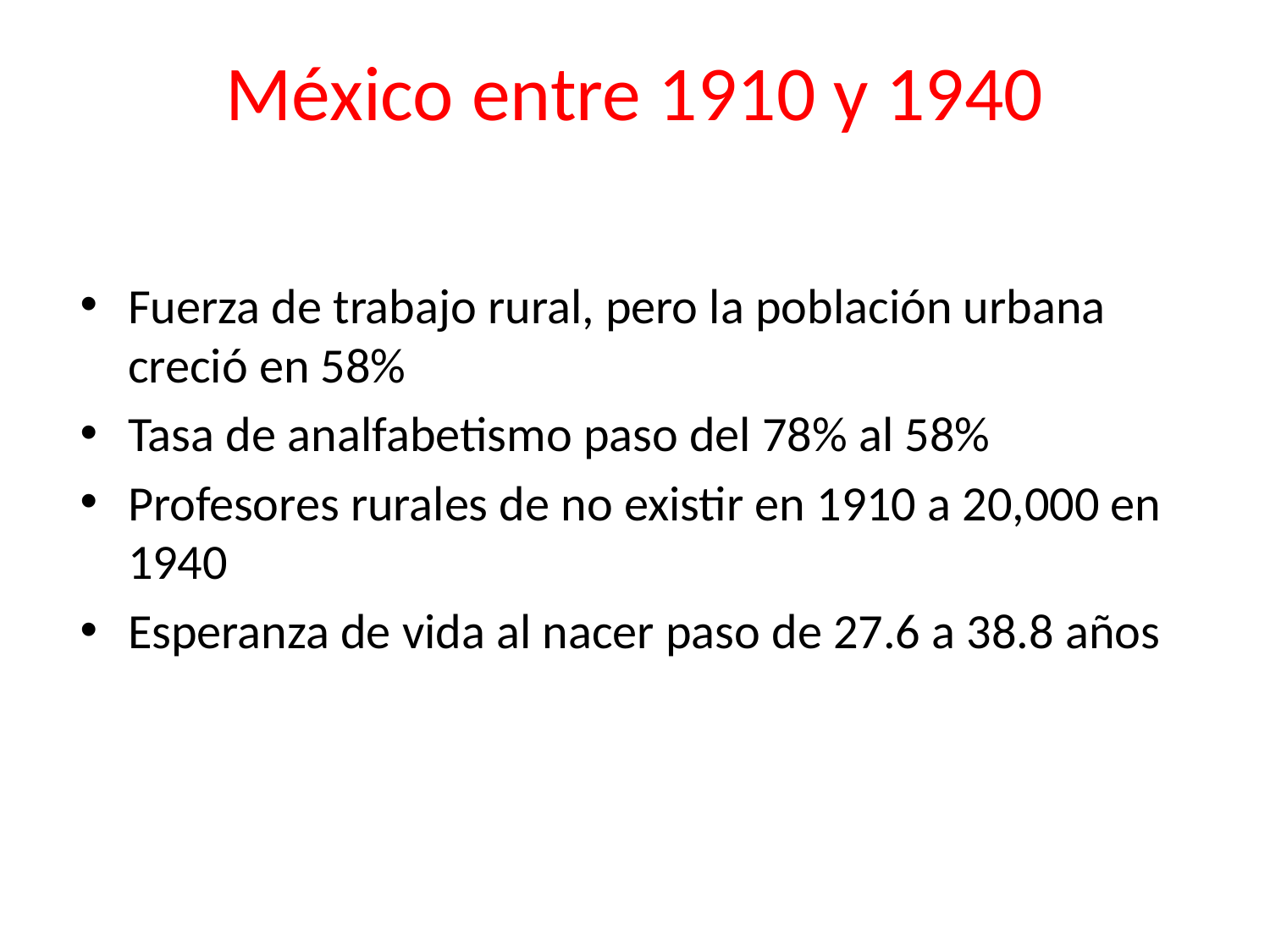

# México entre 1910 y 1940
Fuerza de trabajo rural, pero la población urbana creció en 58%
Tasa de analfabetismo paso del 78% al 58%
Profesores rurales de no existir en 1910 a 20,000 en 1940
Esperanza de vida al nacer paso de 27.6 a 38.8 años